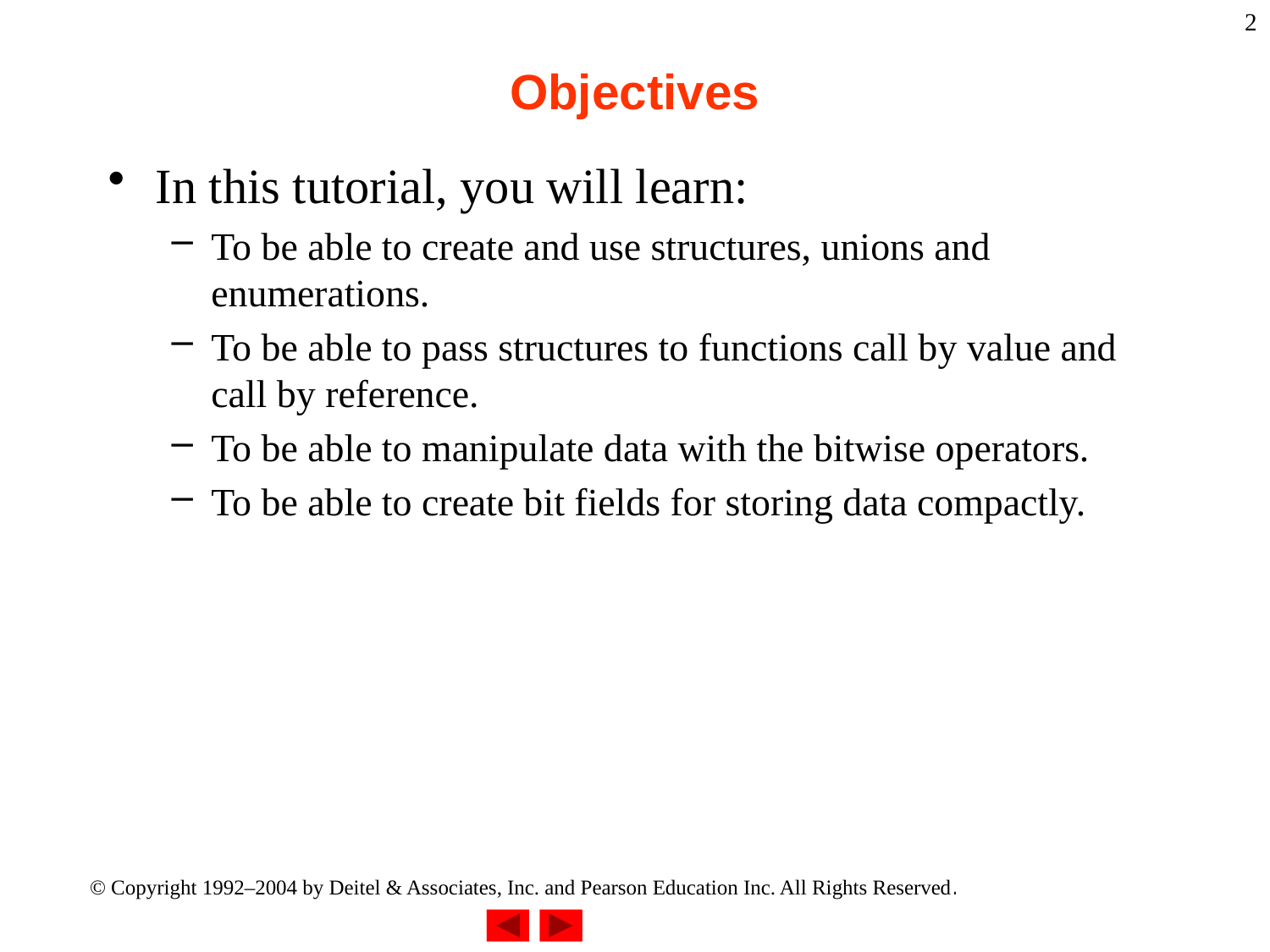

2
# Objectives
In this tutorial, you will learn:
To be able to create and use structures, unions and enumerations.
To be able to pass structures to functions call by value and call by reference.
To be able to manipulate data with the bitwise operators.
To be able to create bit fields for storing data compactly.